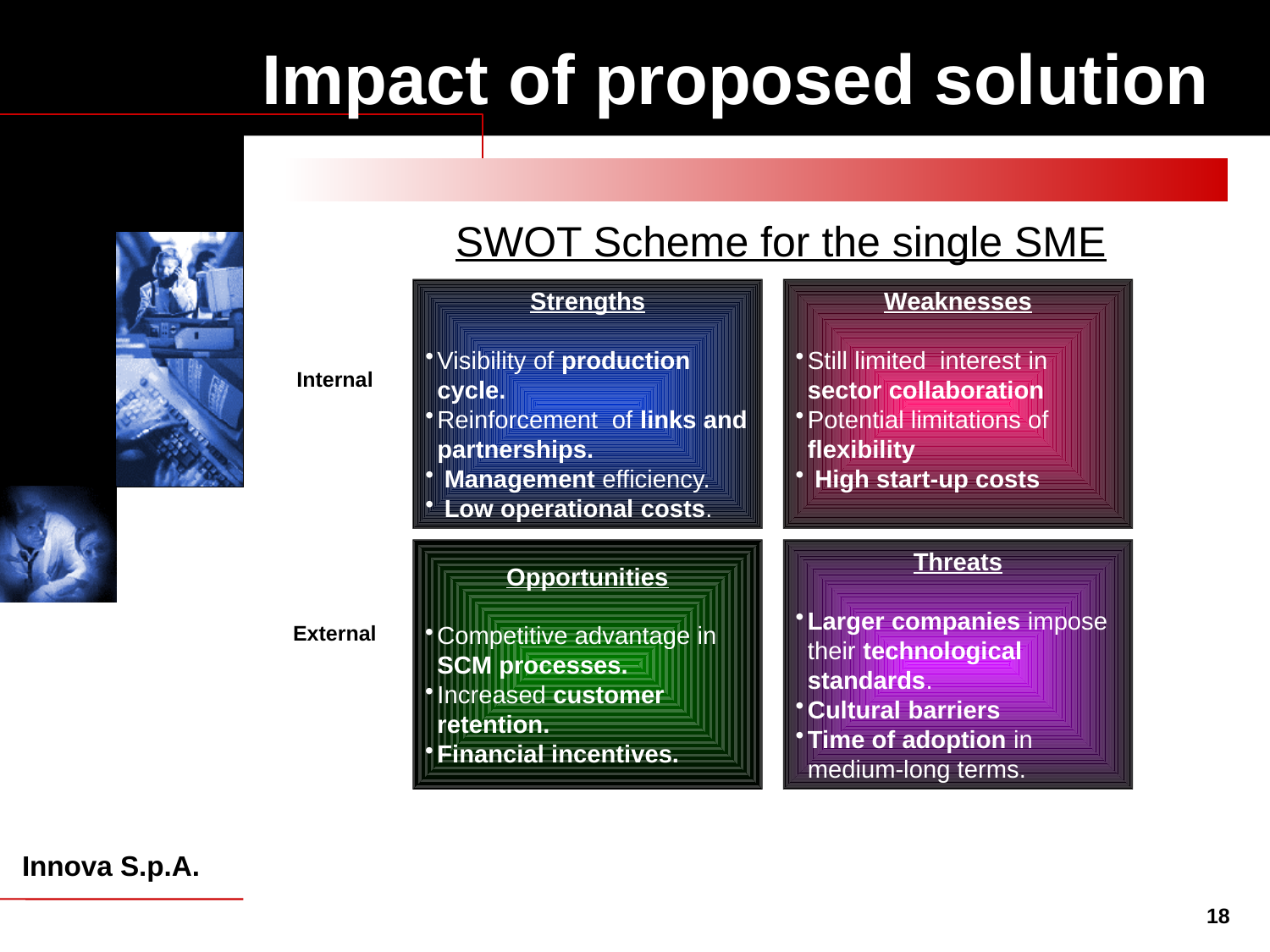

# Impact of proposed solution
SWOT Scheme for the single SME
Strengths

Visibility of production cycle.
Reinforcement  of links and partnerships.
 Management efficiency.
 Low operational costs.
Weaknesses

Still limited  interest in sector collaboration
Potential limitations of flexibility
 High start-up costs

Internal
Opportunities

Competitive advantage in SCM processes.
Increased customer retention.
Financial incentives.
Threats

Larger companies impose their technological standards.
Cultural barriers
Time of adoption in medium-long terms.
External